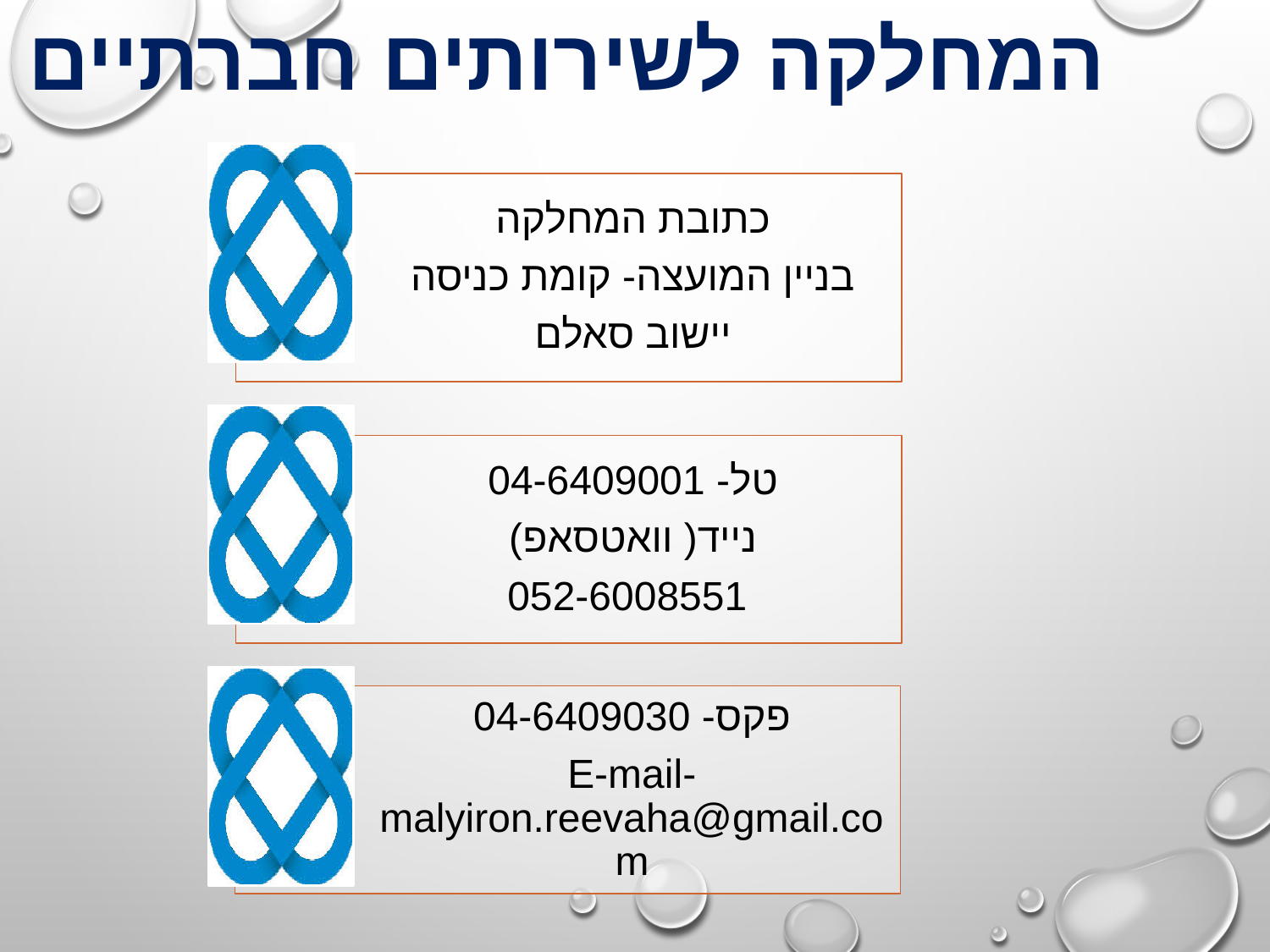

המחלקה לשירותים חברתיים

כתובת המחלקה
בניין המועצה- קומת כניסה
יישוב סאלם
טל- 04-6409001
נייד( וואטסאפ)
 052-6008551
פקס- 04-6409030
E-mail- malyiron.reevaha@gmail.com